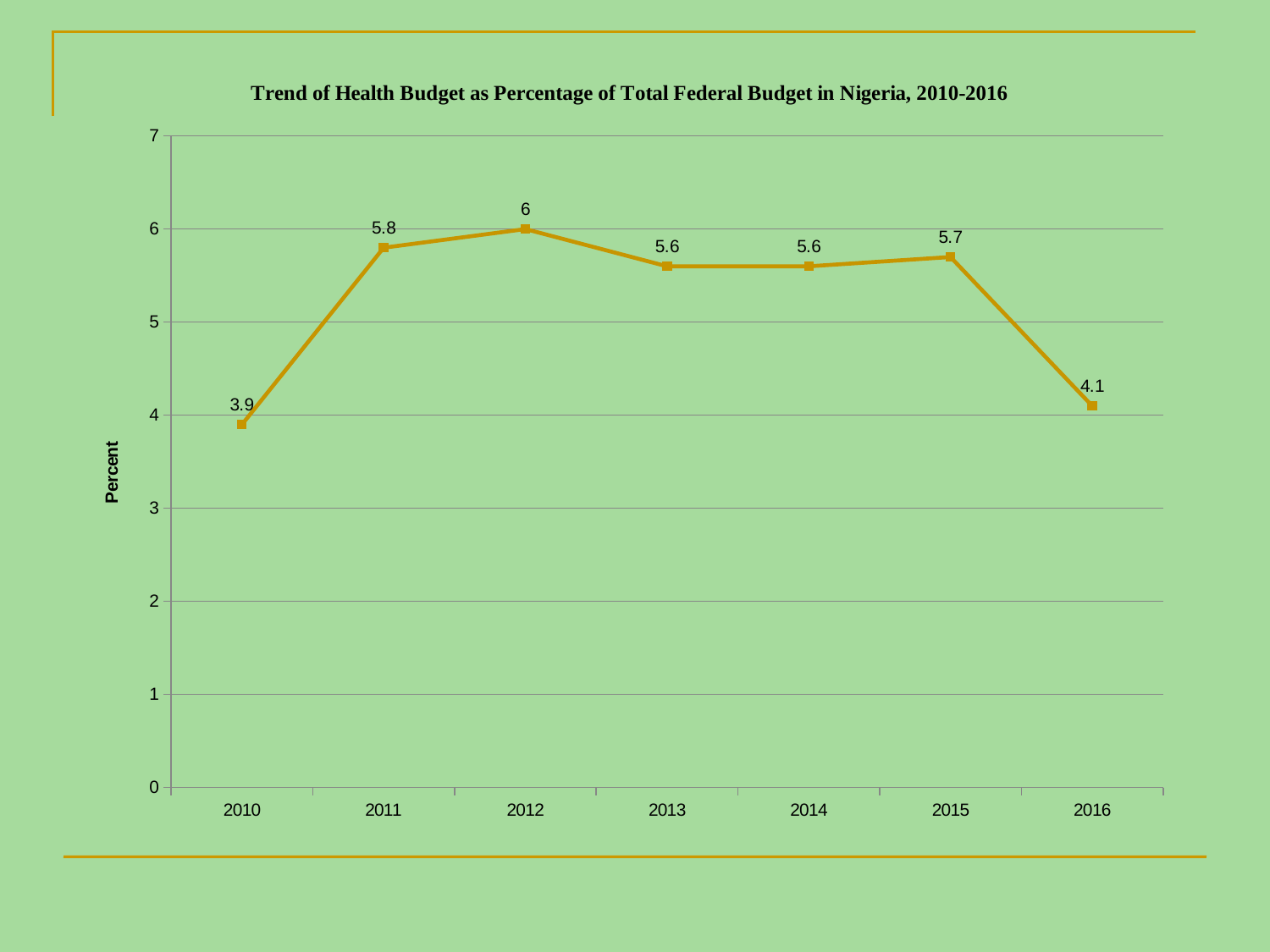

### Chart: Trend of Health Budget as Percentage of Total Federal Budget in Nigeria, 2010-2016

| Category | Column1 |
|---|---|
| 2010 | 3.9 |
| 2011 | 5.8 |
| 2012 | 6.0 |
| 2013 | 5.6 |
| 2014 | 5.6 |
| 2015 | 5.7 |
| 2016 | 4.1 |